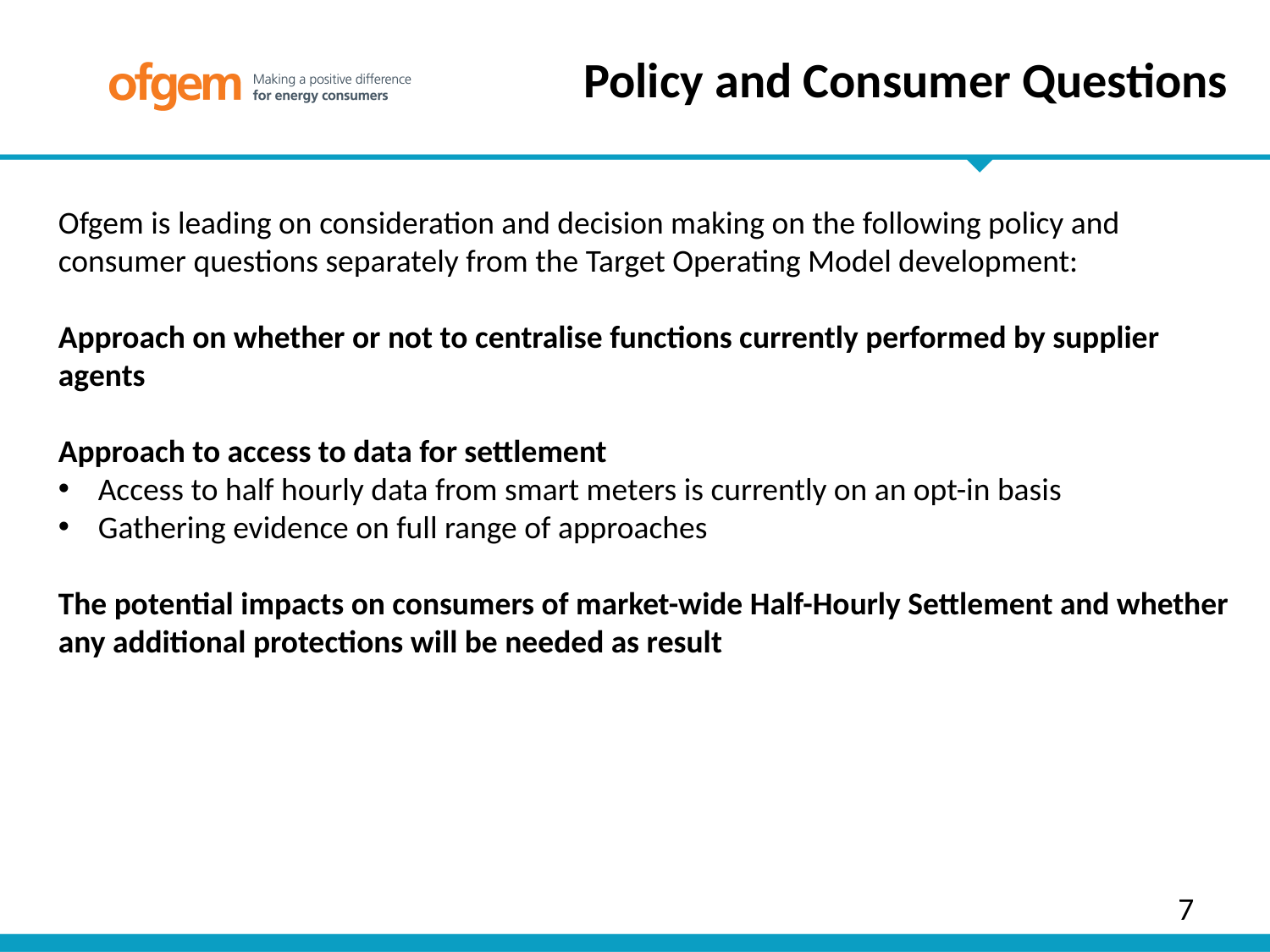

Policy and Consumer Questions
Ofgem is leading on consideration and decision making on the following policy and consumer questions separately from the Target Operating Model development:

Approach on whether or not to centralise functions currently performed by supplier agents

Approach to access to data for settlement
Access to half hourly data from smart meters is currently on an opt-in basis
Gathering evidence on full range of approaches

The potential impacts on consumers of market-wide Half-Hourly Settlement and whether any additional protections will be needed as result
7